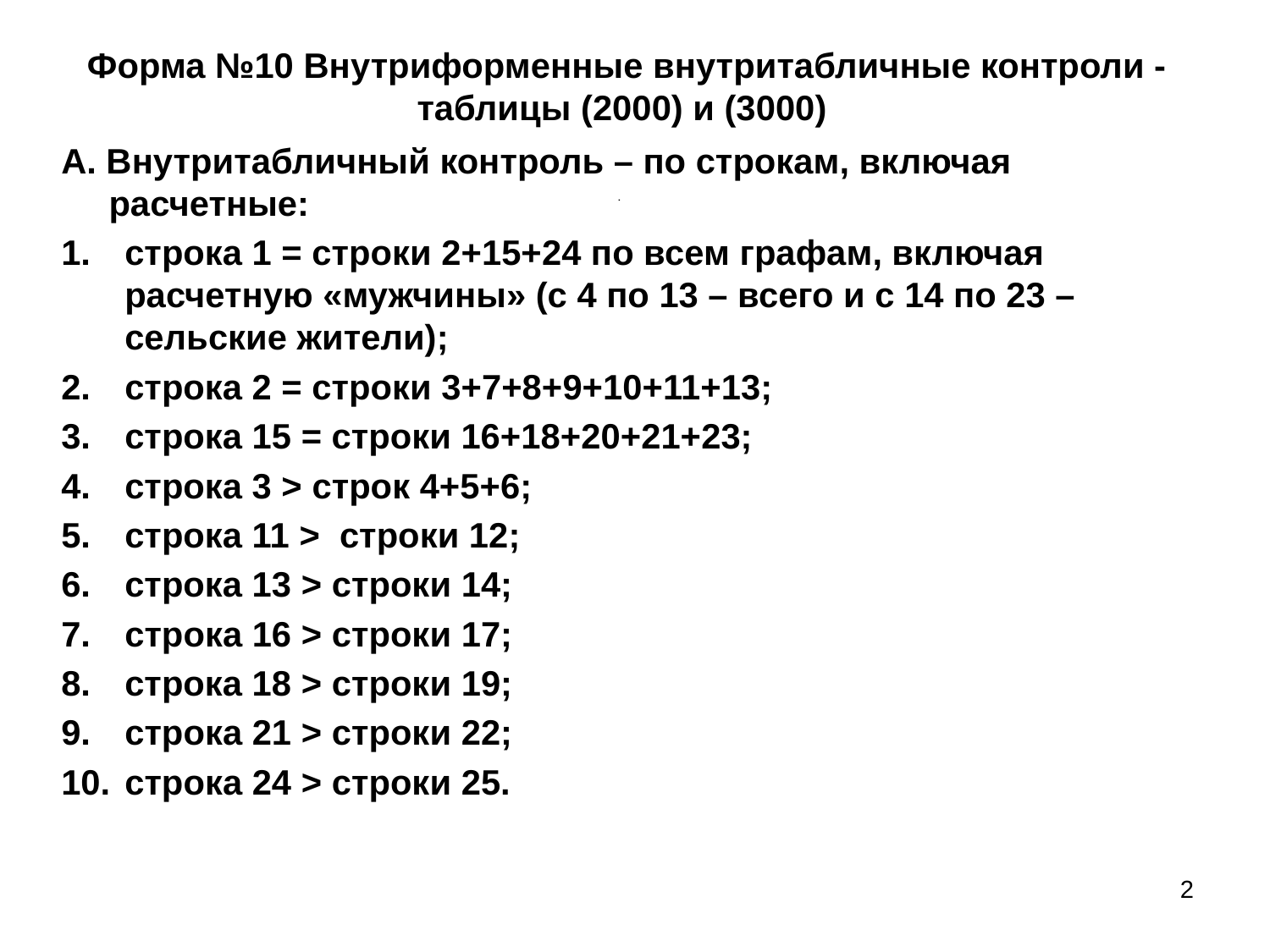

# Форма №10 Внутриформенные внутритабличные контроли - таблицы (2000) и (3000)
А. Внутритабличный контроль – по строкам, включая расчетные:
строка 1 = строки 2+15+24 по всем графам, включая расчетную «мужчины» (с 4 по 13 – всего и с 14 по 23 – сельские жители);
строка 2 = строки 3+7+8+9+10+11+13;
строка 15 = строки 16+18+20+21+23;
строка 3 > строк 4+5+6;
строка 11 >  строки 12;
строка 13 > строки 14;
cтрока 16 > строки 17;
строка 18 > строки 19;
cтрока 21 > строки 22;
cтрока 24 > строки 25.

2